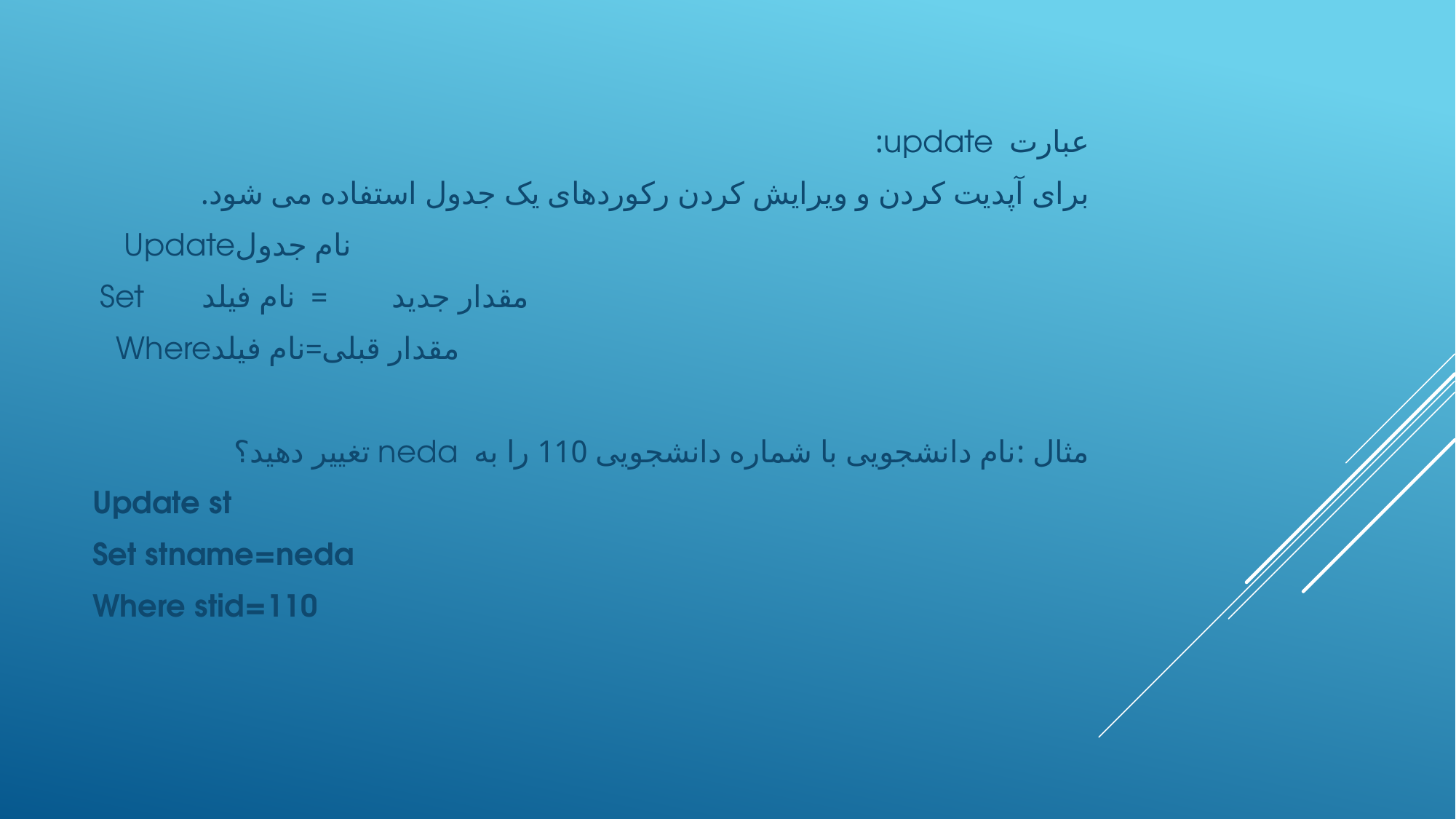

عبارت  update:
برای آپدیت کردن و ویرایش کردن رکوردهای یک جدول استفاده می شود.
	نام جدول	Update
	مقدار جدید	=	نام فیلد	Set
	مقدار قبلی=نام فیلد	Where

مثال :نام دانشجویی با شماره دانشجویی 110 را به  neda تغییر دهید؟
Update st
Set stname=neda
Where stid=110